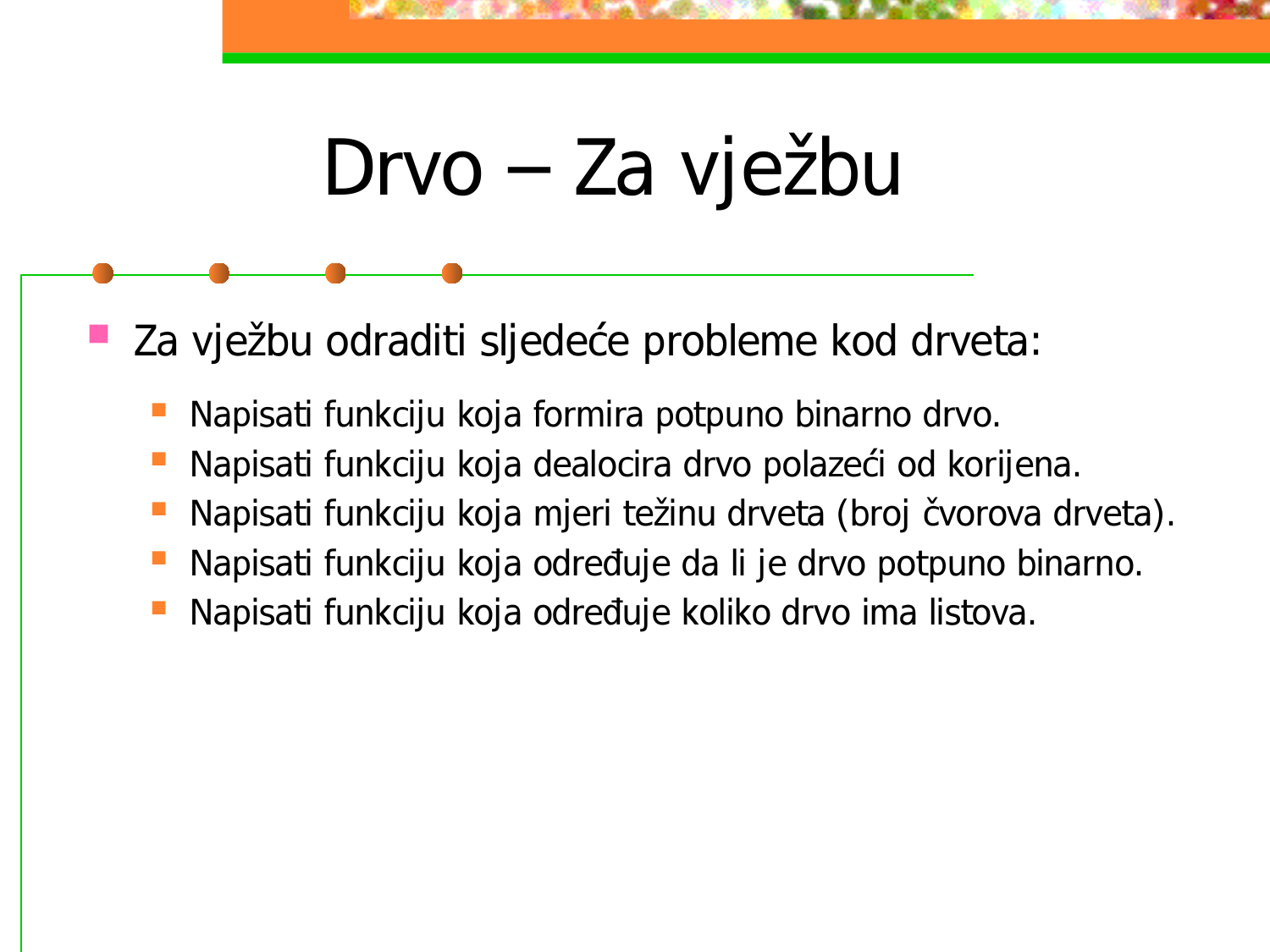

# Drvo – Za vježbu
Za vježbu odraditi sljedeće probleme kod drveta:
Napisati funkciju koja formira potpuno binarno drvo.
Napisati funkciju koja dealocira drvo polazeći od korijena.
Napisati funkciju koja mjeri težinu drveta (broj čvorova drveta).
Napisati funkciju koja određuje da li je drvo potpuno binarno.
Napisati funkciju koja određuje koliko drvo ima listova.